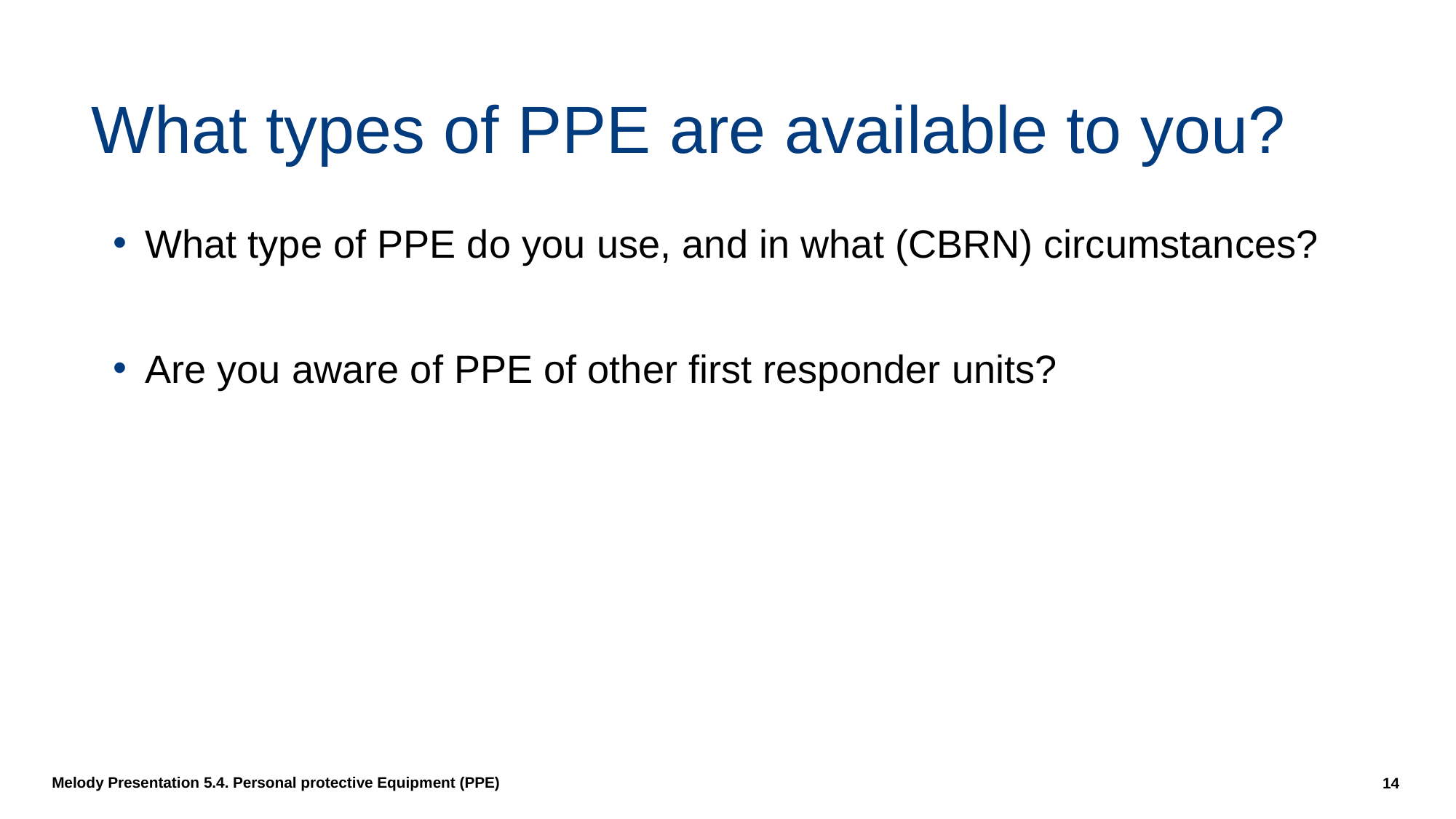

# What types of PPE are available to you?
What type of PPE do you use, and in what (CBRN) circumstances?

Are you aware of PPE of other first responder units?
Melody Presentation 5.4. Personal protective Equipment (PPE)
14